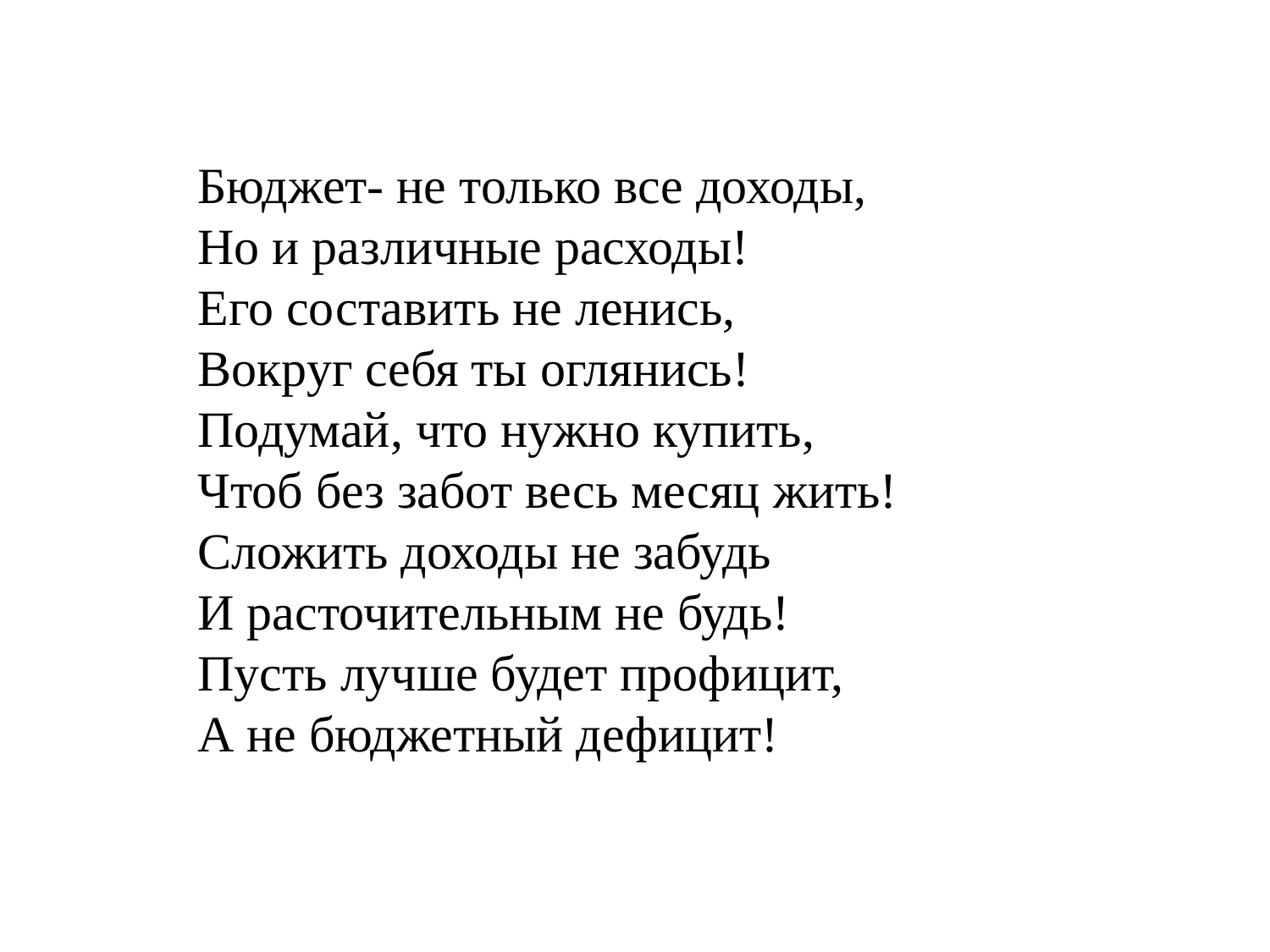

Бюджет- не только все доходы,
Но и различные расходы!
Его составить не ленись,
Вокруг себя ты оглянись!
Подумай, что нужно купить,
Чтоб без забот весь месяц жить!
Сложить доходы не забудь
И расточительным не будь!
Пусть лучше будет профицит,
А не бюджетный дефицит!